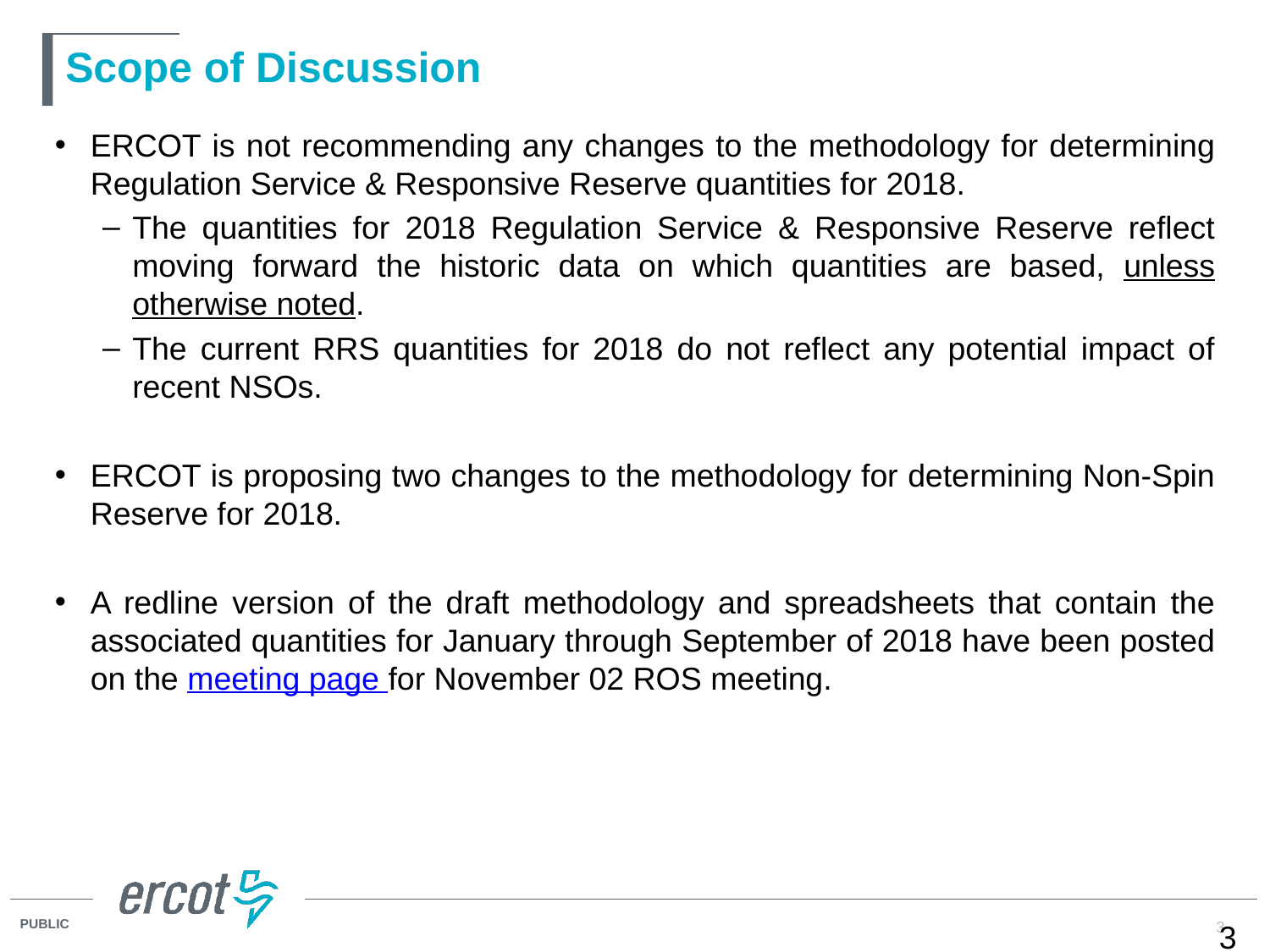

# Scope of Discussion
ERCOT is not recommending any changes to the methodology for determining Regulation Service & Responsive Reserve quantities for 2018.
The quantities for 2018 Regulation Service & Responsive Reserve reflect moving forward the historic data on which quantities are based, unless otherwise noted.
The current RRS quantities for 2018 do not reflect any potential impact of recent NSOs.

ERCOT is proposing two changes to the methodology for determining Non-Spin Reserve for 2018.

A redline version of the draft methodology and spreadsheets that contain the associated quantities for January through September of 2018 have been posted on the meeting page for November 02 ROS meeting.

3